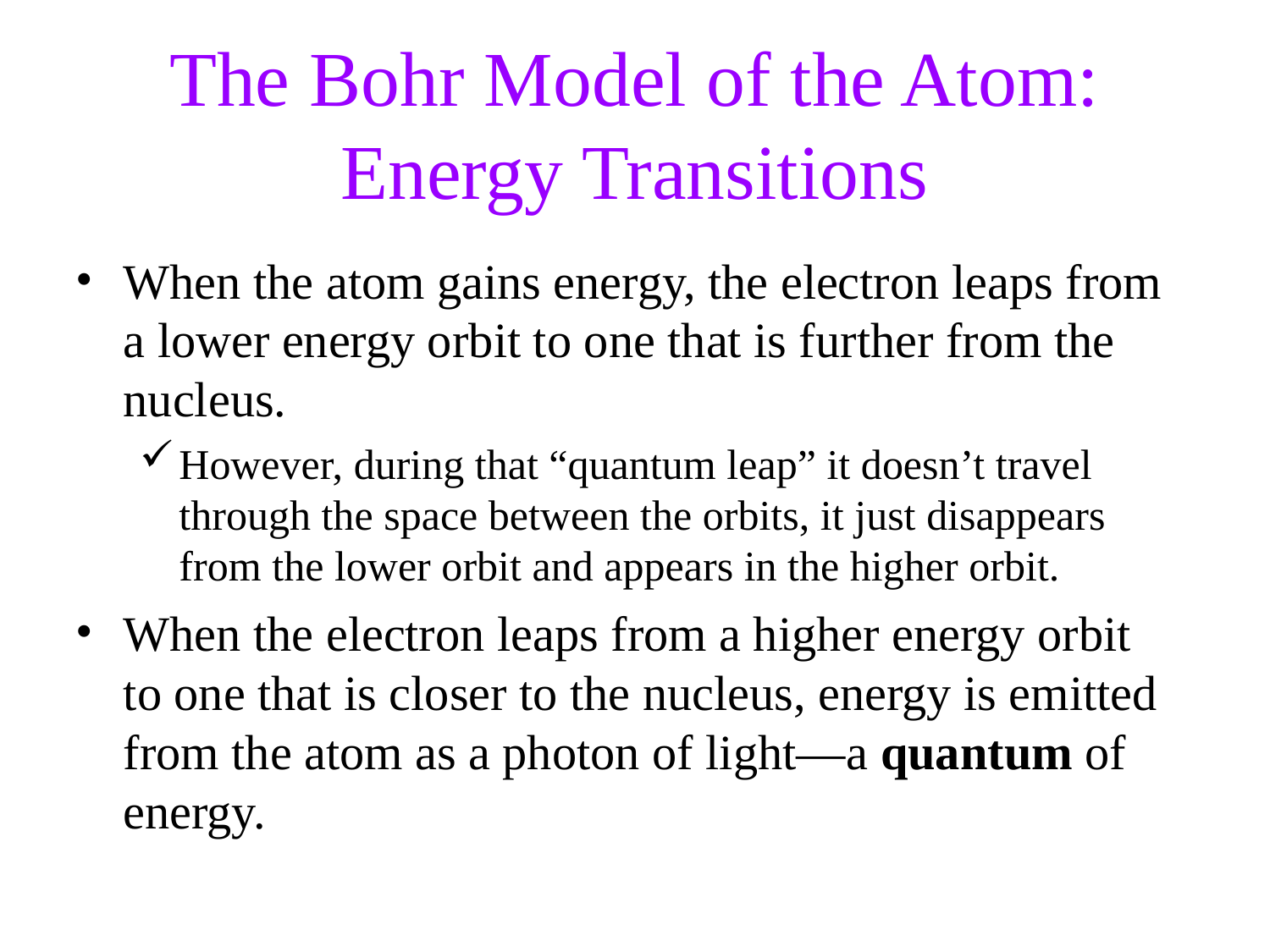

The Bohr Model of the Atom:
Energy Transitions
When the atom gains energy, the electron leaps from a lower energy orbit to one that is further from the nucleus.
However, during that “quantum leap” it doesn’t travel through the space between the orbits, it just disappears from the lower orbit and appears in the higher orbit.
When the electron leaps from a higher energy orbit to one that is closer to the nucleus, energy is emitted from the atom as a photon of light—a quantum of energy.